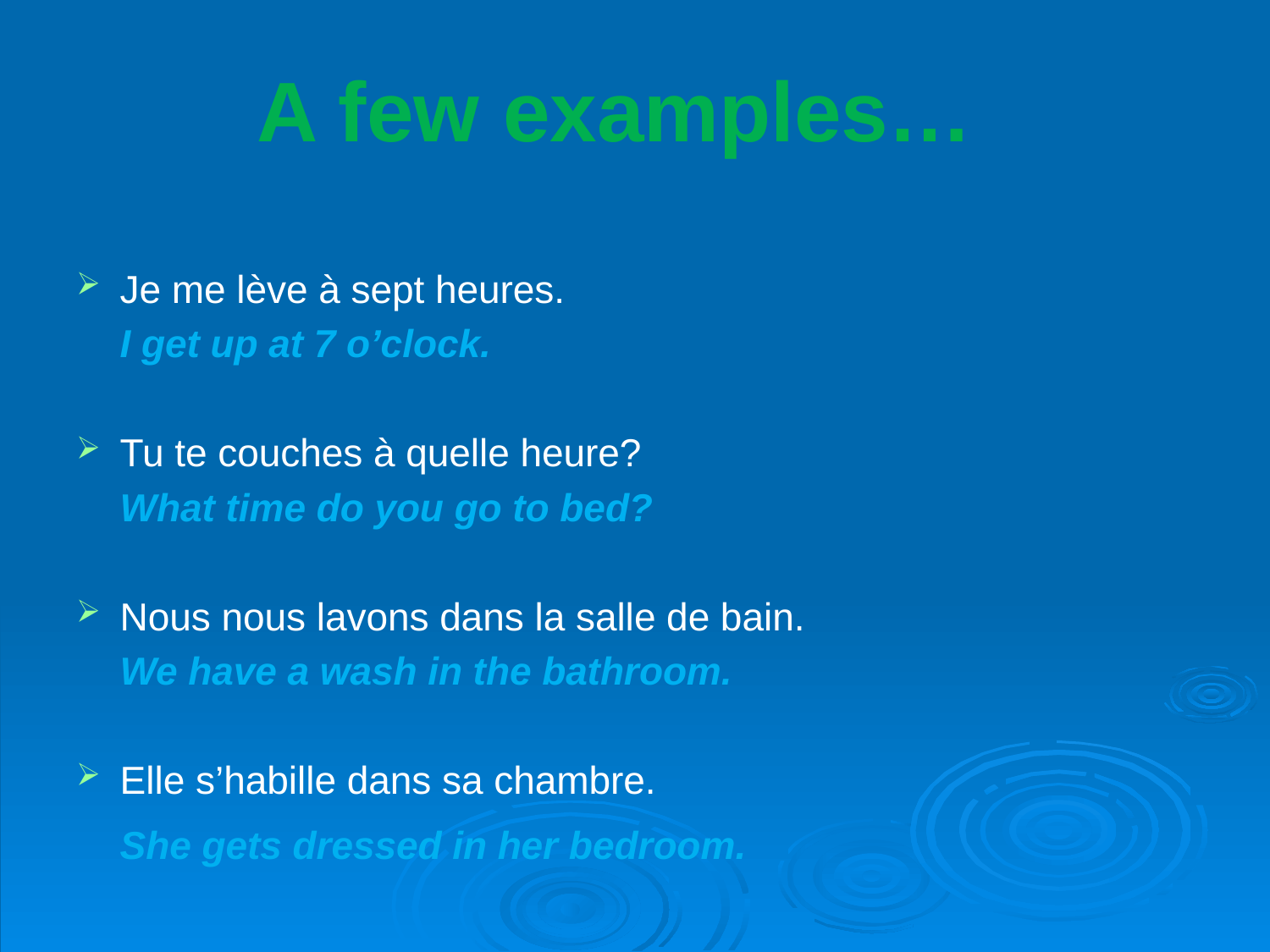

# A few examples…

Je me lève à sept heures.
	I get up at 7 o’clock.

Tu te couches à quelle heure?
	What time do you go to bed?

Nous nous lavons dans la salle de bain.
	We have a wash in the bathroom.

Elle s’habille dans sa chambre.
	She gets dressed in her bedroom.